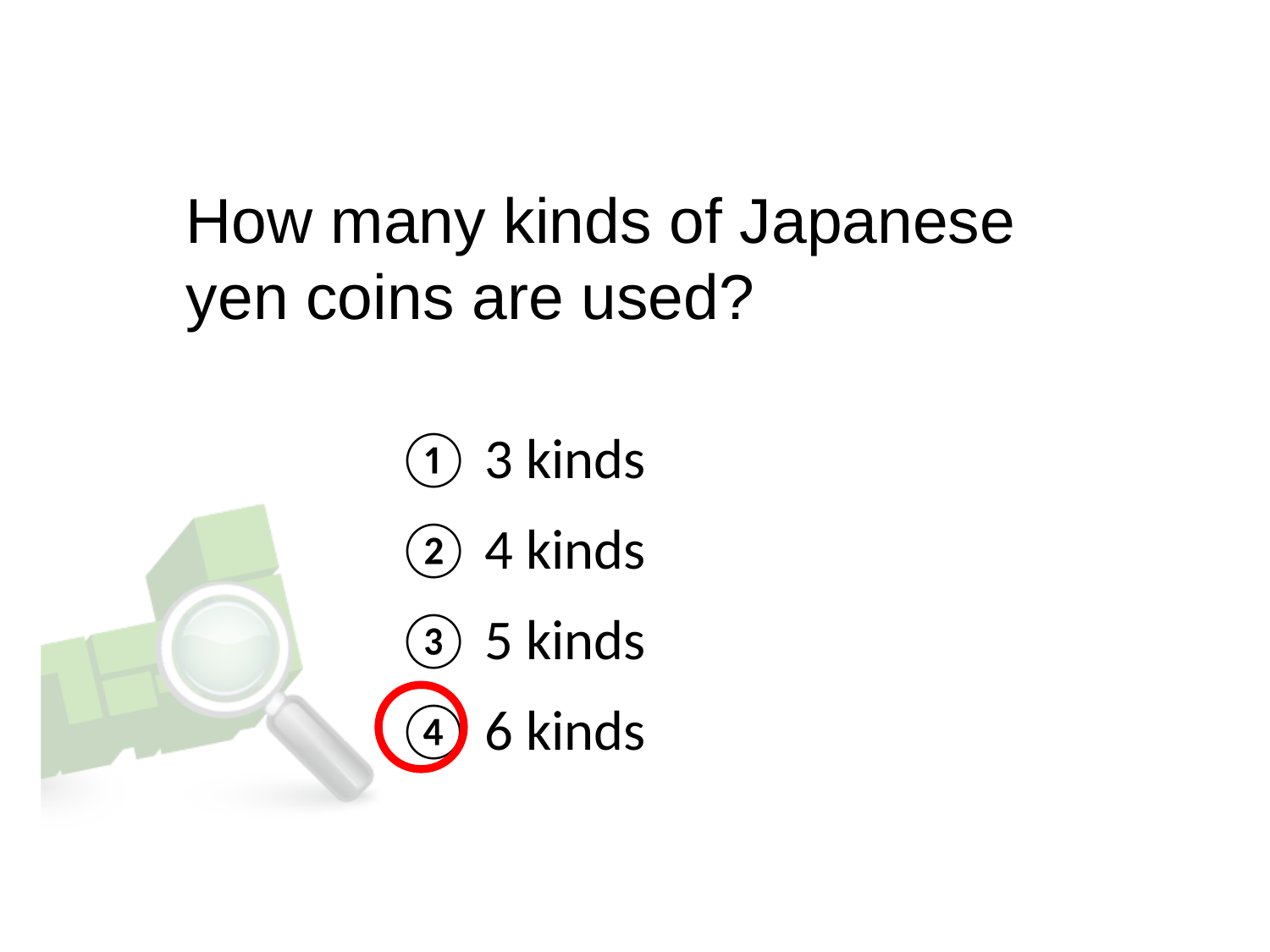

# How many kinds of Japanese yen coins are used?
① 3 kinds
② 4 kinds
③ 5 kinds
④ 6 kinds